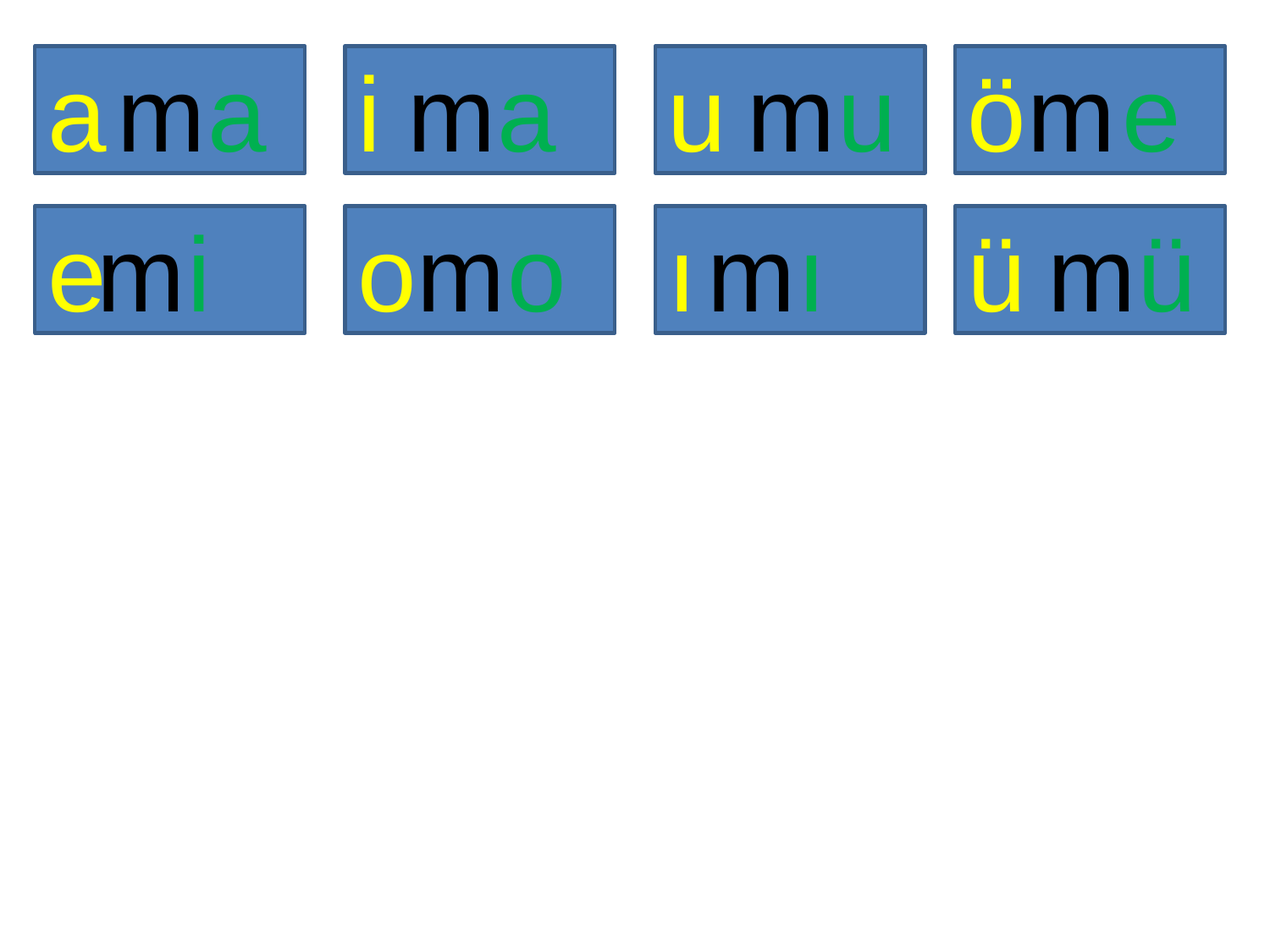

a
m
a
i
m
a
u
m
u
ö
m
e
e
m
i
o
m
o
ı
m
ı
ü
m
ü